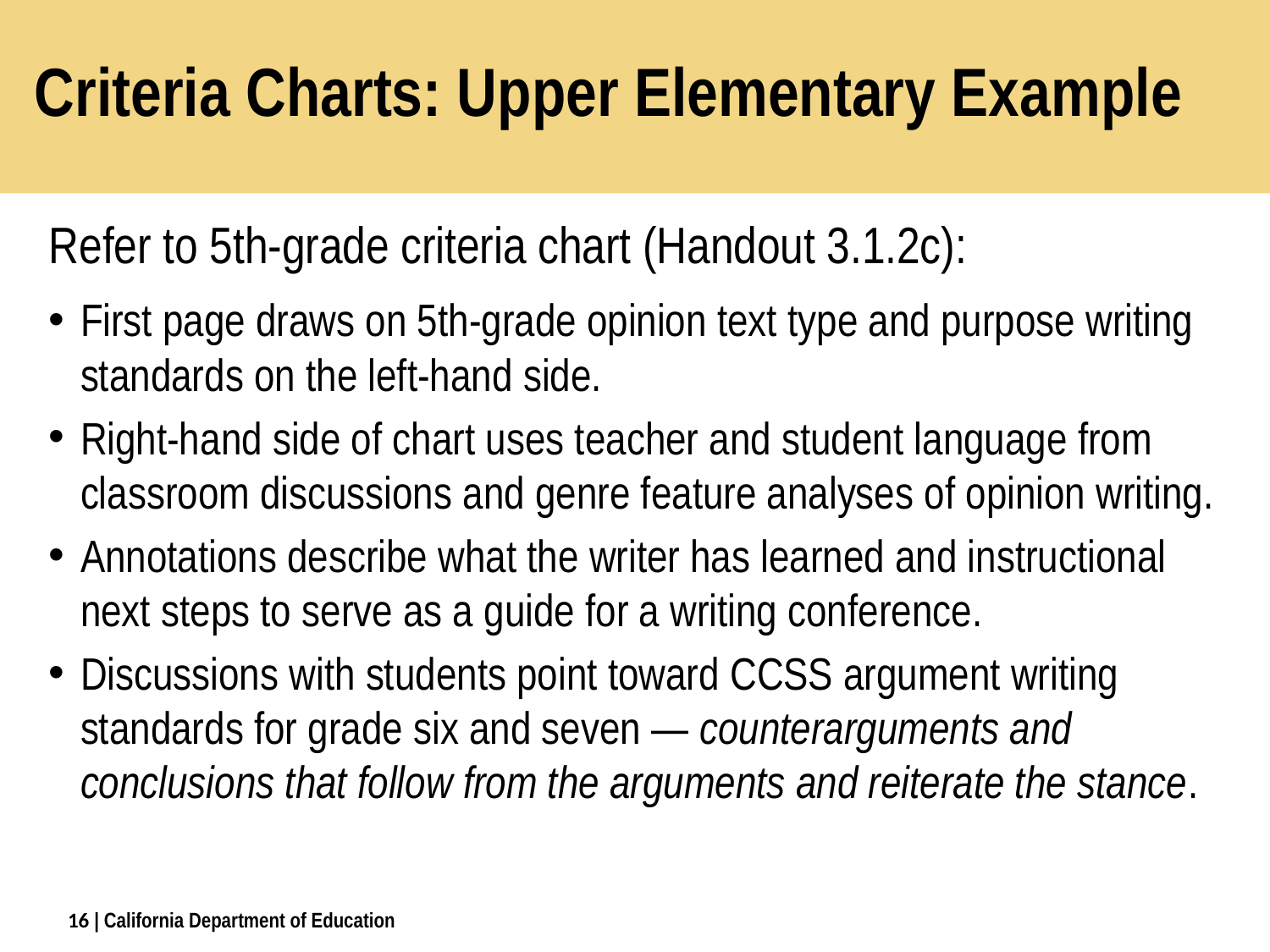

# Criteria Charts: Upper Elementary Example
Refer to 5th-grade criteria chart (Handout 3.1.2c):
First page draws on 5th-grade opinion text type and purpose writing standards on the left-hand side.
Right-hand side of chart uses teacher and student language from classroom discussions and genre feature analyses of opinion writing.
Annotations describe what the writer has learned and instructional next steps to serve as a guide for a writing conference.
Discussions with students point toward CCSS argument writing standards for grade six and seven — counterarguments and conclusions that follow from the arguments and reiterate the stance.

16
| California Department of Education